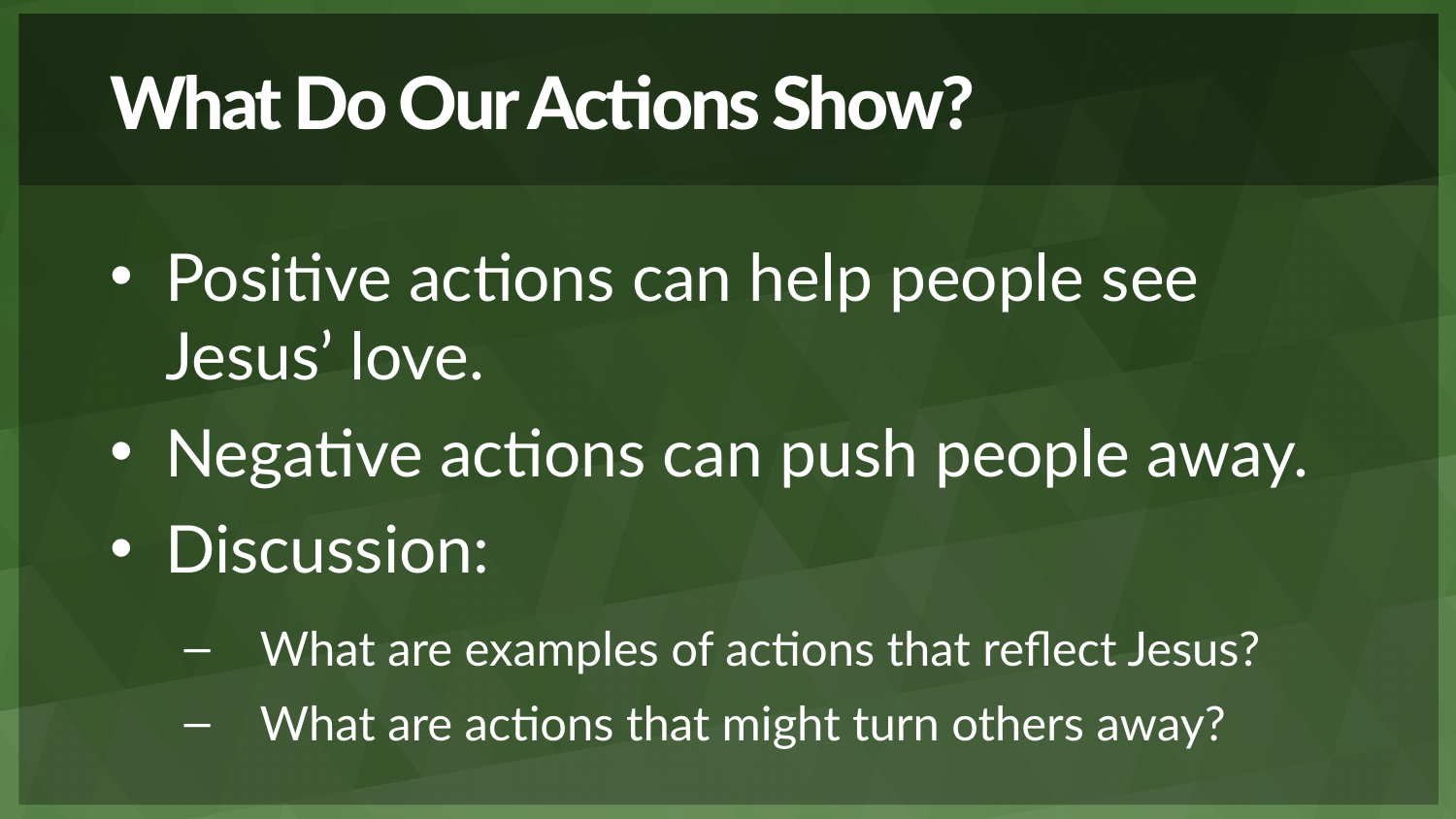

# What Do Our Actions Show?
Positive actions can help people see Jesus’ love.
Negative actions can push people away.
Discussion:
What are examples of actions that reflect Jesus?
What are actions that might turn others away?